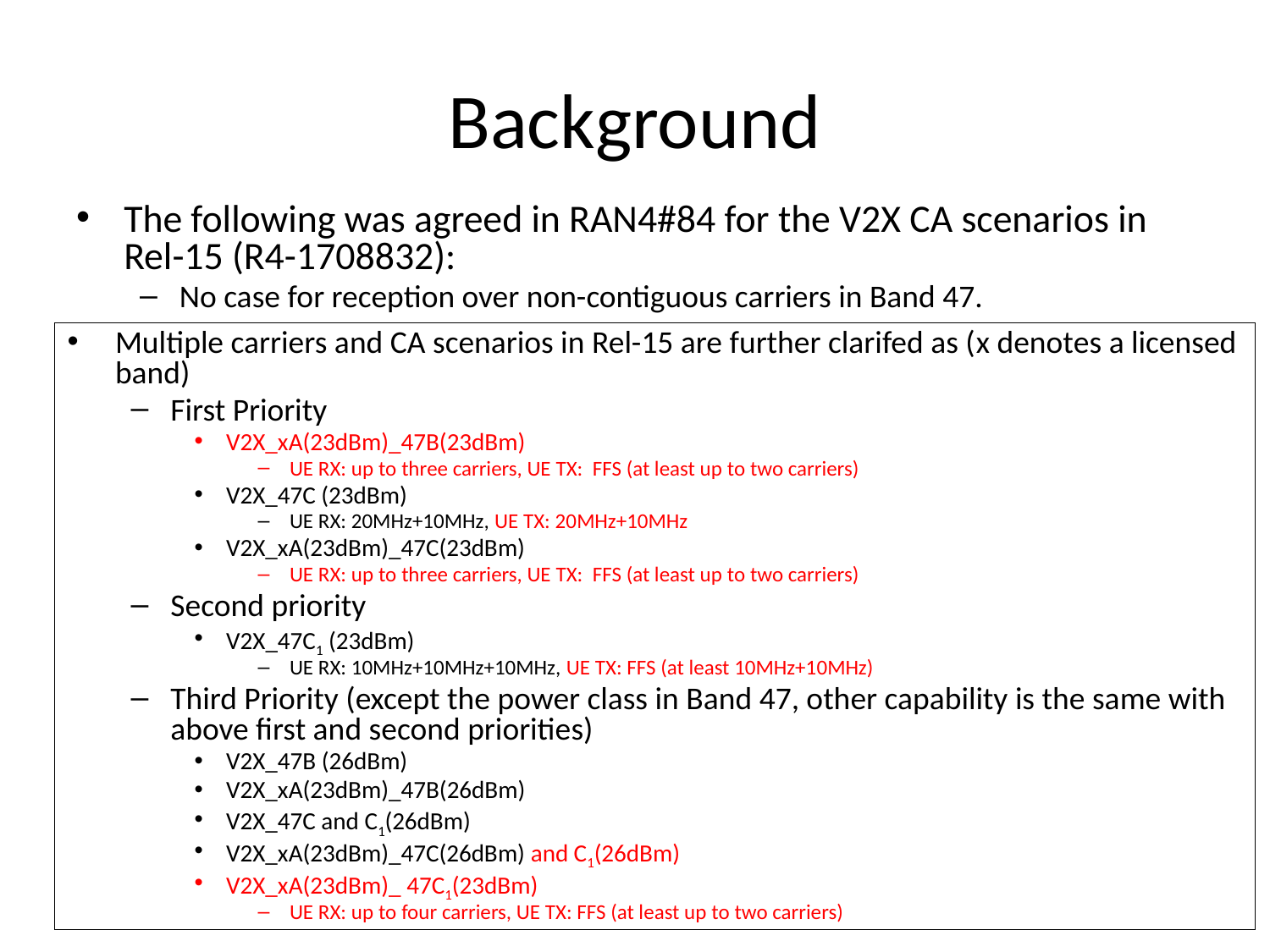

# Background
The following was agreed in RAN4#84 for the V2X CA scenarios in Rel-15 (R4-1708832):
No case for reception over non-contiguous carriers in Band 47.

Multiple carriers and CA scenarios in Rel-15 are further clarifed as (x denotes a licensed band)
First Priority
V2X_xA(23dBm)_47B(23dBm)
UE RX: up to three carriers, UE TX:  FFS (at least up to two carriers)
V2X_47C (23dBm)
UE RX: 20MHz+10MHz, UE TX: 20MHz+10MHz
V2X_xA(23dBm)_47C(23dBm)
UE RX: up to three carriers, UE TX:  FFS (at least up to two carriers)
Second priority
V2X_47C1 (23dBm)
UE RX: 10MHz+10MHz+10MHz, UE TX: FFS (at least 10MHz+10MHz)
Third Priority (except the power class in Band 47, other capability is the same with above first and second priorities)
V2X_47B (26dBm)
V2X_xA(23dBm)_47B(26dBm)
V2X_47C and C1(26dBm)
V2X_xA(23dBm)_47C(26dBm) and C1(26dBm)
V2X_xA(23dBm)_ 47C1(23dBm)
UE RX: up to four carriers, UE TX: FFS (at least up to two carriers)